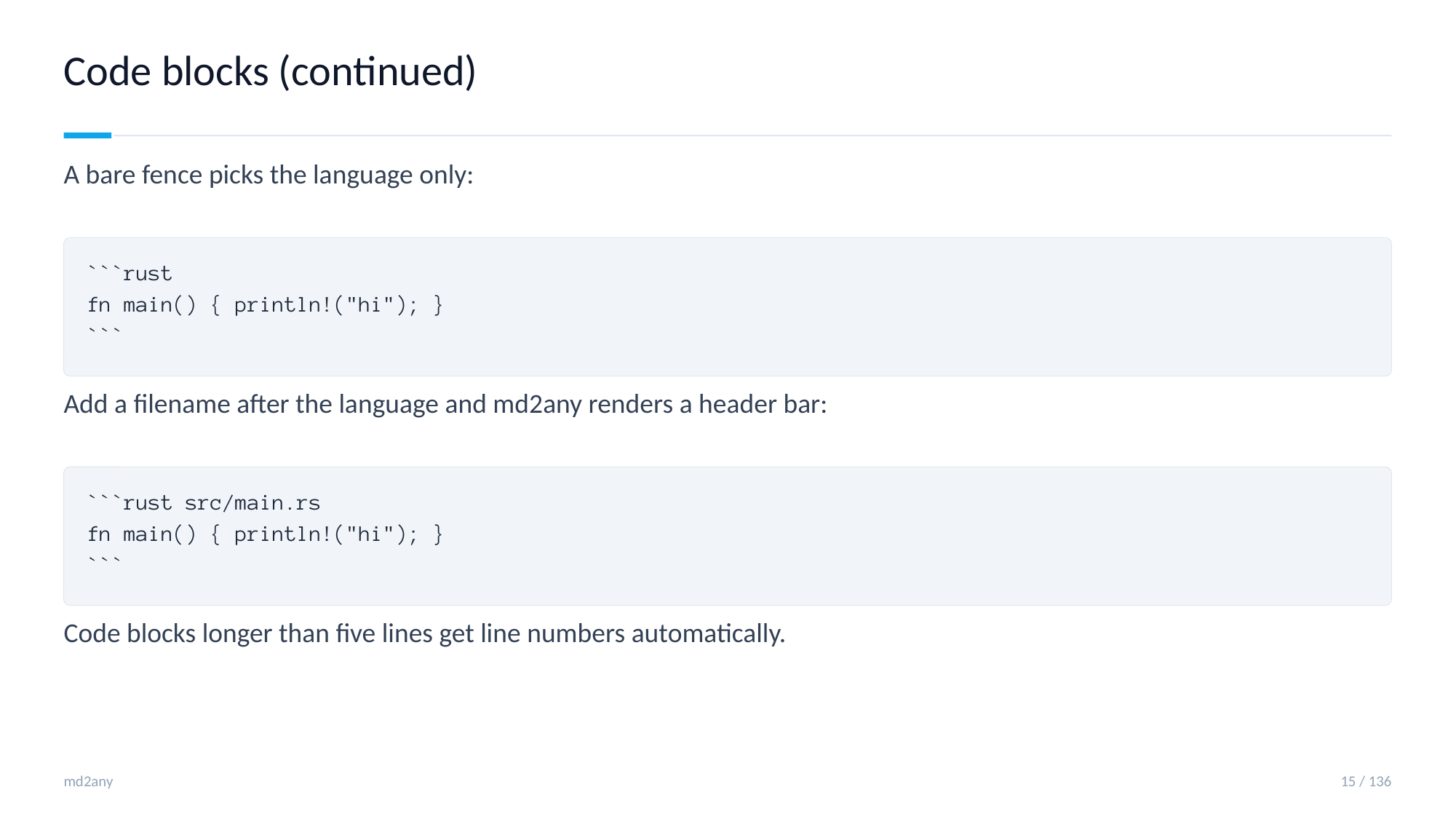

Code blocks (continued)

A bare fence picks the language only:
```rust
fn main() { println!("hi"); }
```
Add a filename after the language and md2any renders a header bar:
```rust src/main.rs
fn main() { println!("hi"); }
```
Code blocks longer than five lines get line numbers automatically.
md2any
15 / 136